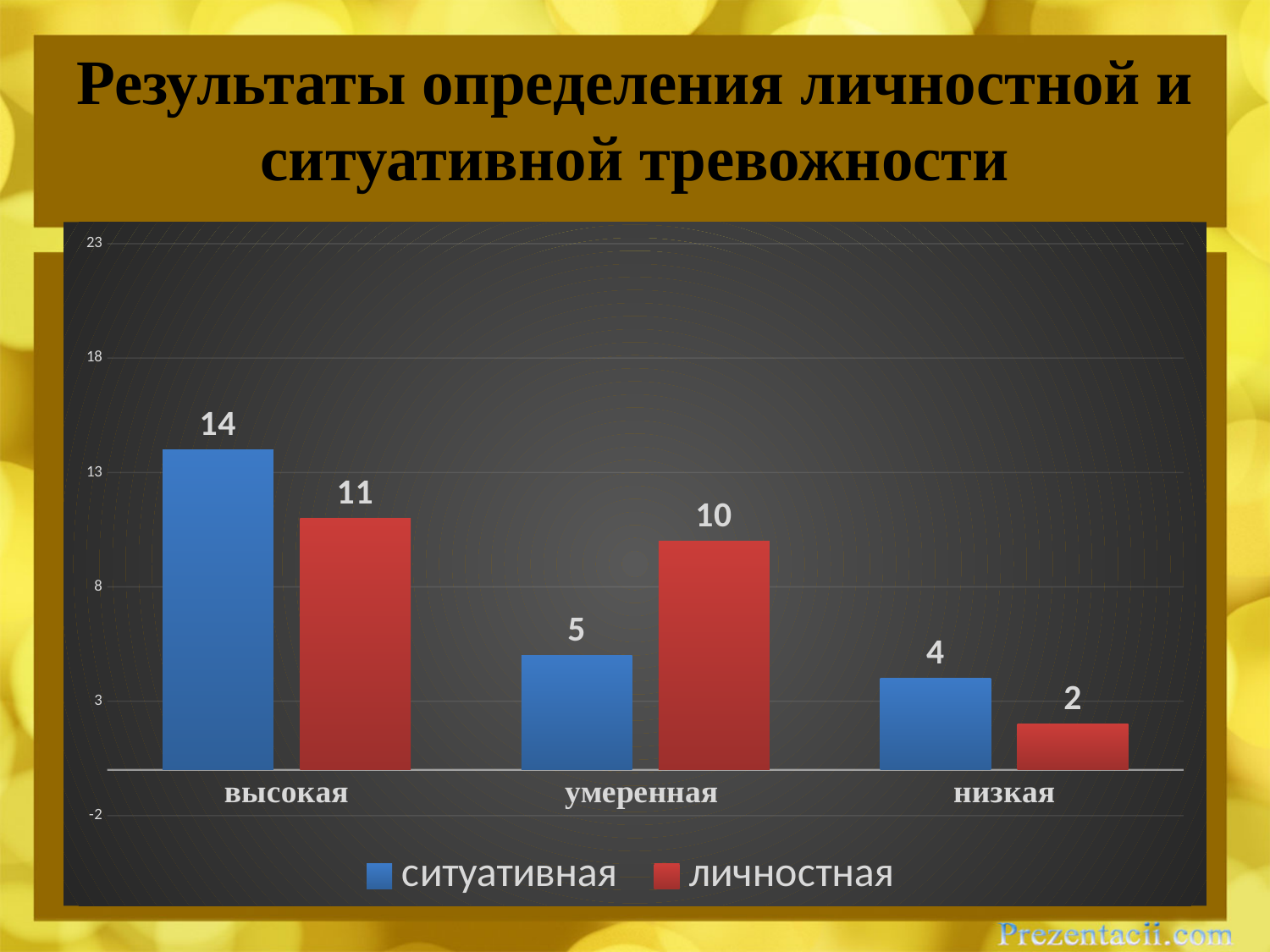

# Результаты определения личностной и ситуативной тревожности

### Chart

| Category | ситуативная  | личностная  |
|---|---|---|
| высокая | 14.0 | 11.0 |
| умеренная  | 5.0 | 10.0 |
| низкая | 4.0 | 2.0 |